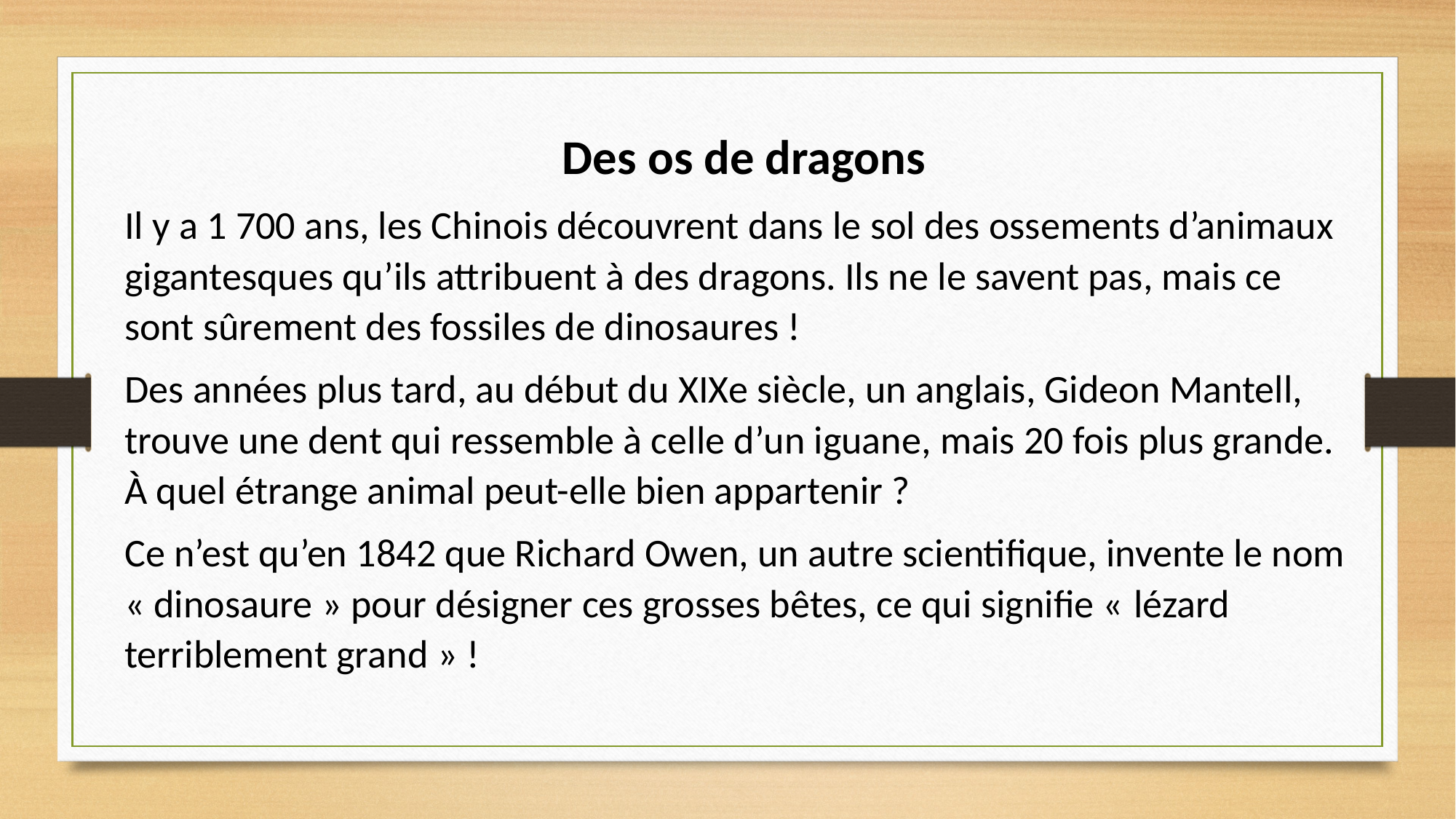

Des os de dragons
Il y a 1 700 ans, les Chinois découvrent dans le sol des ossements d’animaux gigantesques qu’ils attribuent à des dragons. Ils ne le savent pas, mais ce sont sûrement des fossiles de dinosaures !
Des années plus tard, au début du XIXe siècle, un anglais, Gideon Mantell, trouve une dent qui ressemble à celle d’un iguane, mais 20 fois plus grande. À quel étrange animal peut-elle bien appartenir ?
Ce n’est qu’en 1842 que Richard Owen, un autre scientifique, invente le nom « dinosaure » pour désigner ces grosses bêtes, ce qui signifie « lézard terriblement grand » !